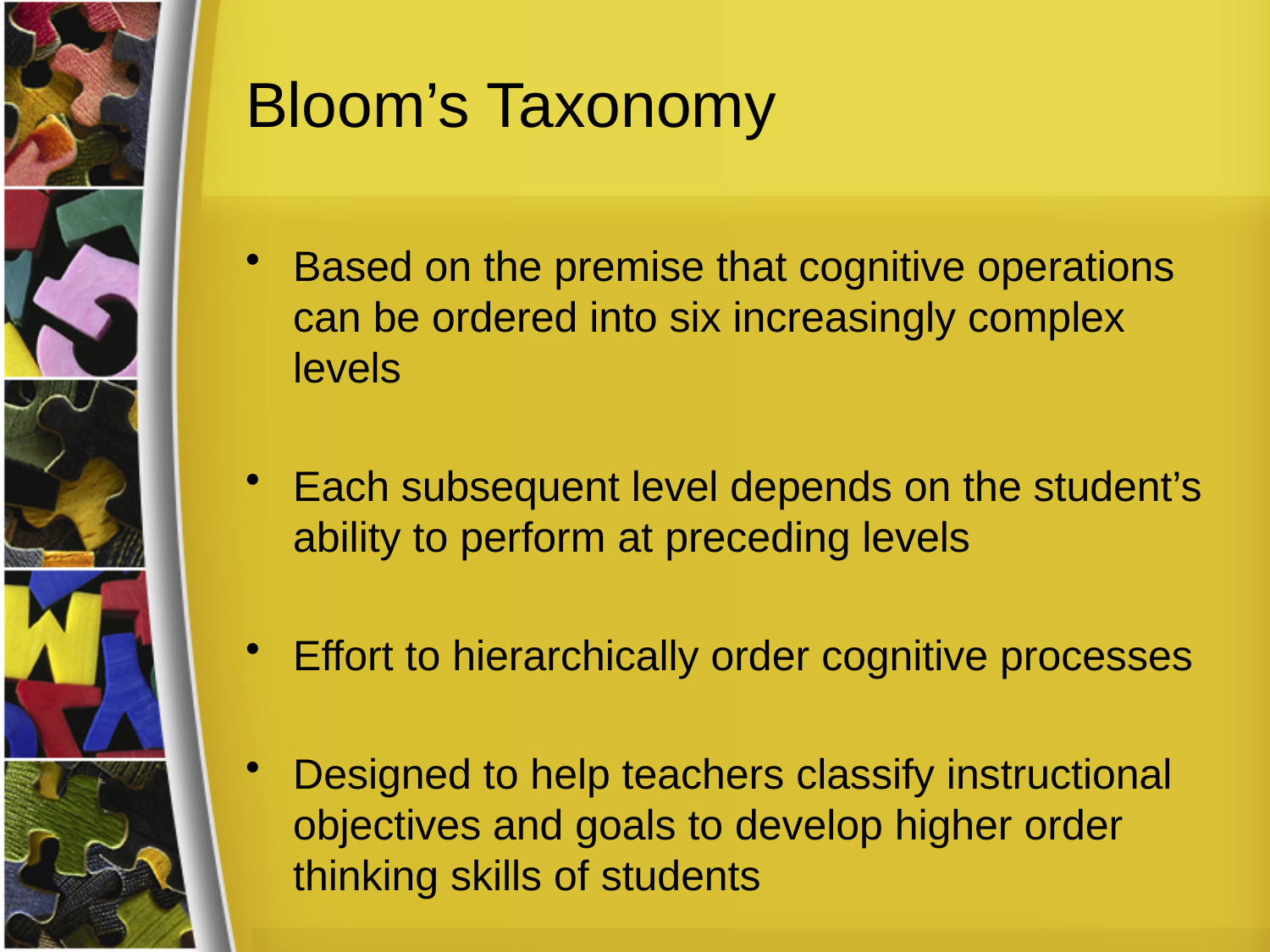

# Bloom’s Taxonomy
Based on the premise that cognitive operations can be ordered into six increasingly complex levels

Each subsequent level depends on the student’s ability to perform at preceding levels

Effort to hierarchically order cognitive processes

Designed to help teachers classify instructional objectives and goals to develop higher order thinking skills of students